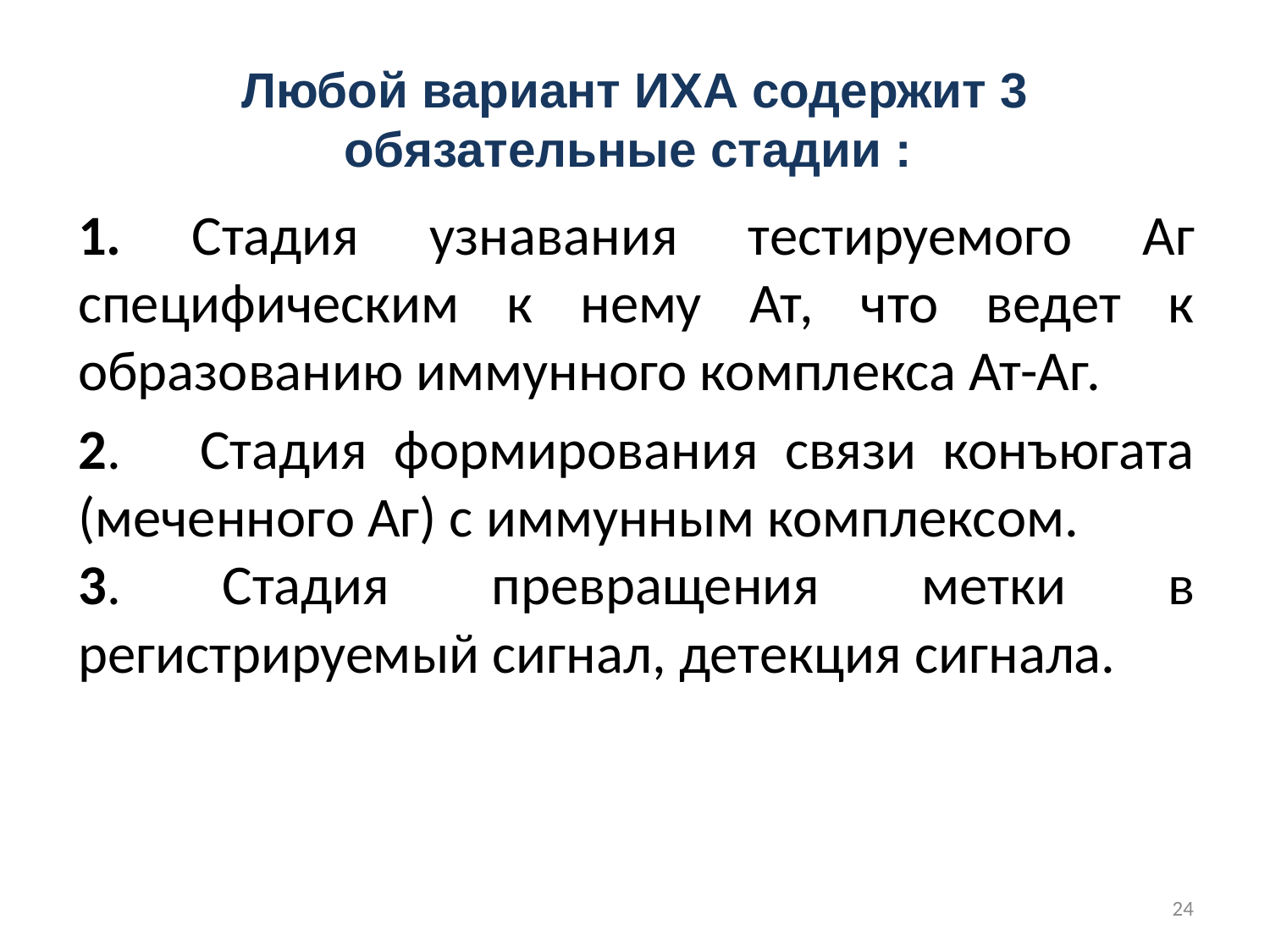

# Любой вариант ИХА содержит 3 обязательные стадии :
1. Стадия узнавания тестируемого Аг специфическим к нему Ат, что ведет к образованию иммунного комплекса Ат-Аг.
2.   Стадия формирования связи конъюгата (меченного Аг) с иммунным комплексом.
3. Стадия превращения метки в регистрируемый сигнал, детекция сигнала.

24